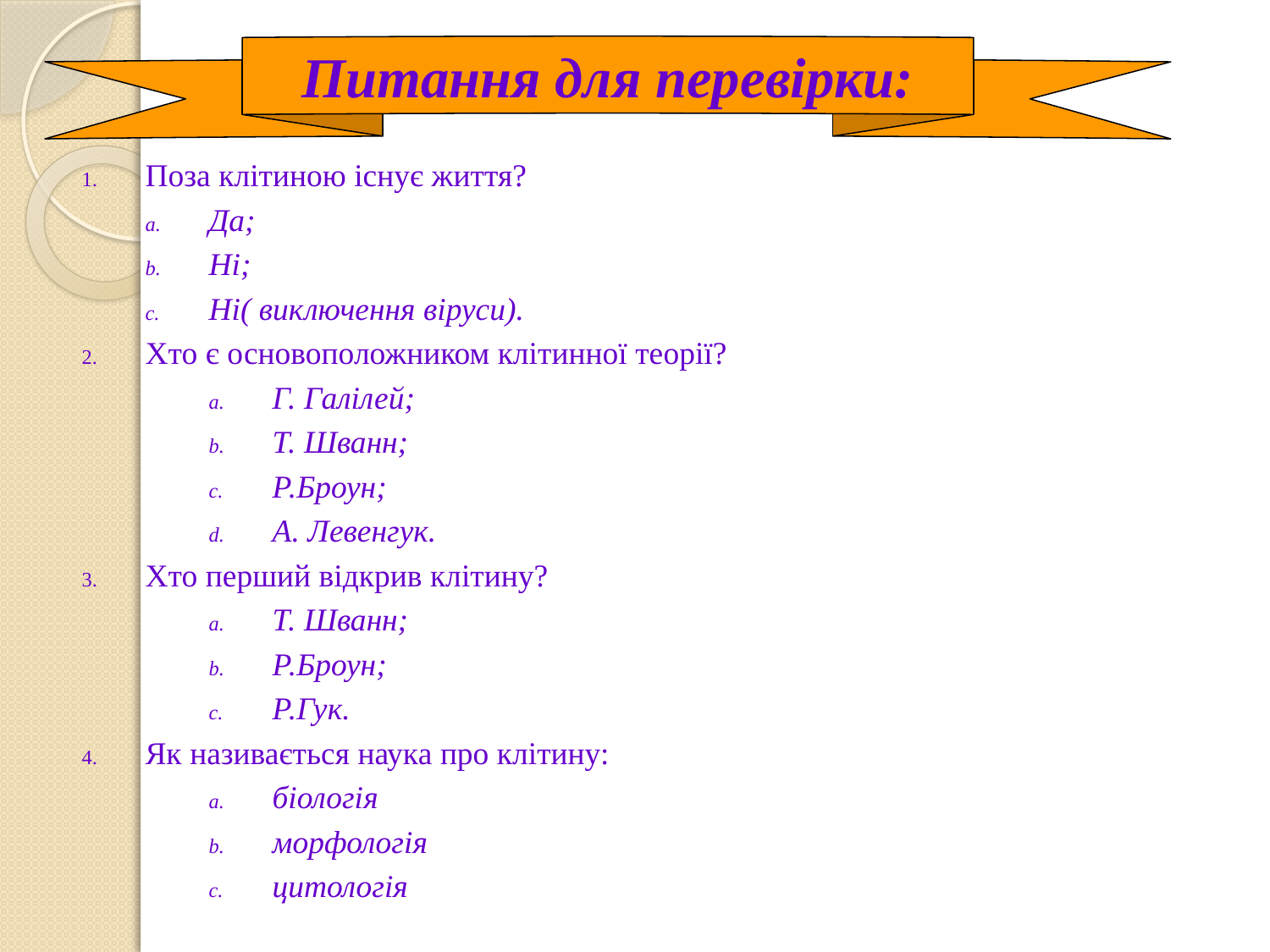

Питання для перевірки:
Поза клітиною існує життя?
Да;
Ні;
Ні( виключення віруси).
Хто є основоположником клітинної теорії?
Г. Галілей;
Т. Шванн;
Р.Броун;
А. Левенгук.
Хто перший відкрив клітину?
Т. Шванн;
Р.Броун;
Р.Гук.
Як називається наука про клітину:
біологія
морфологія
цитологія